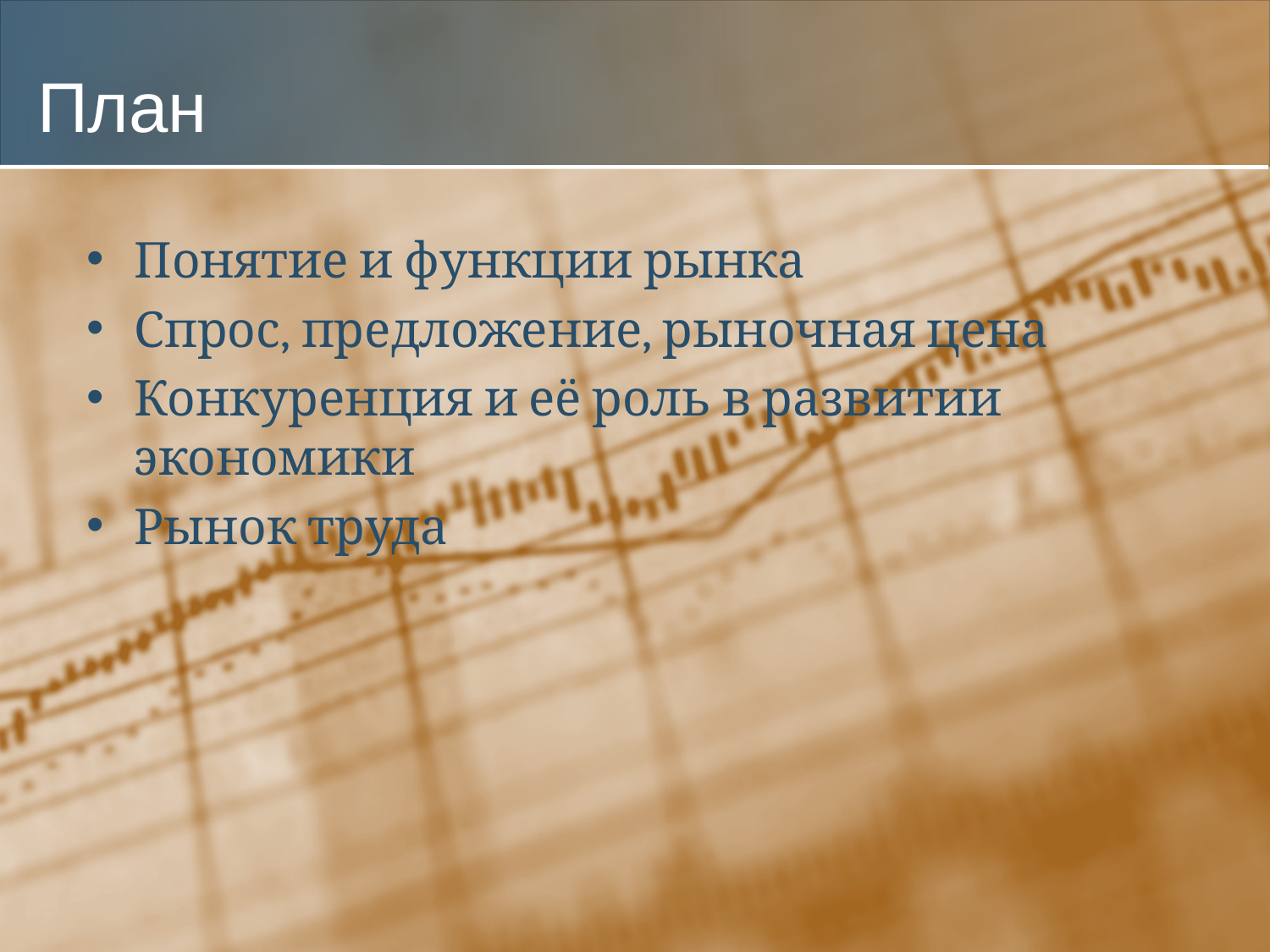

# План
Понятие и функции рынка
Спрос, предложение, рыночная цена
Конкуренция и её роль в развитии экономики
Рынок труда